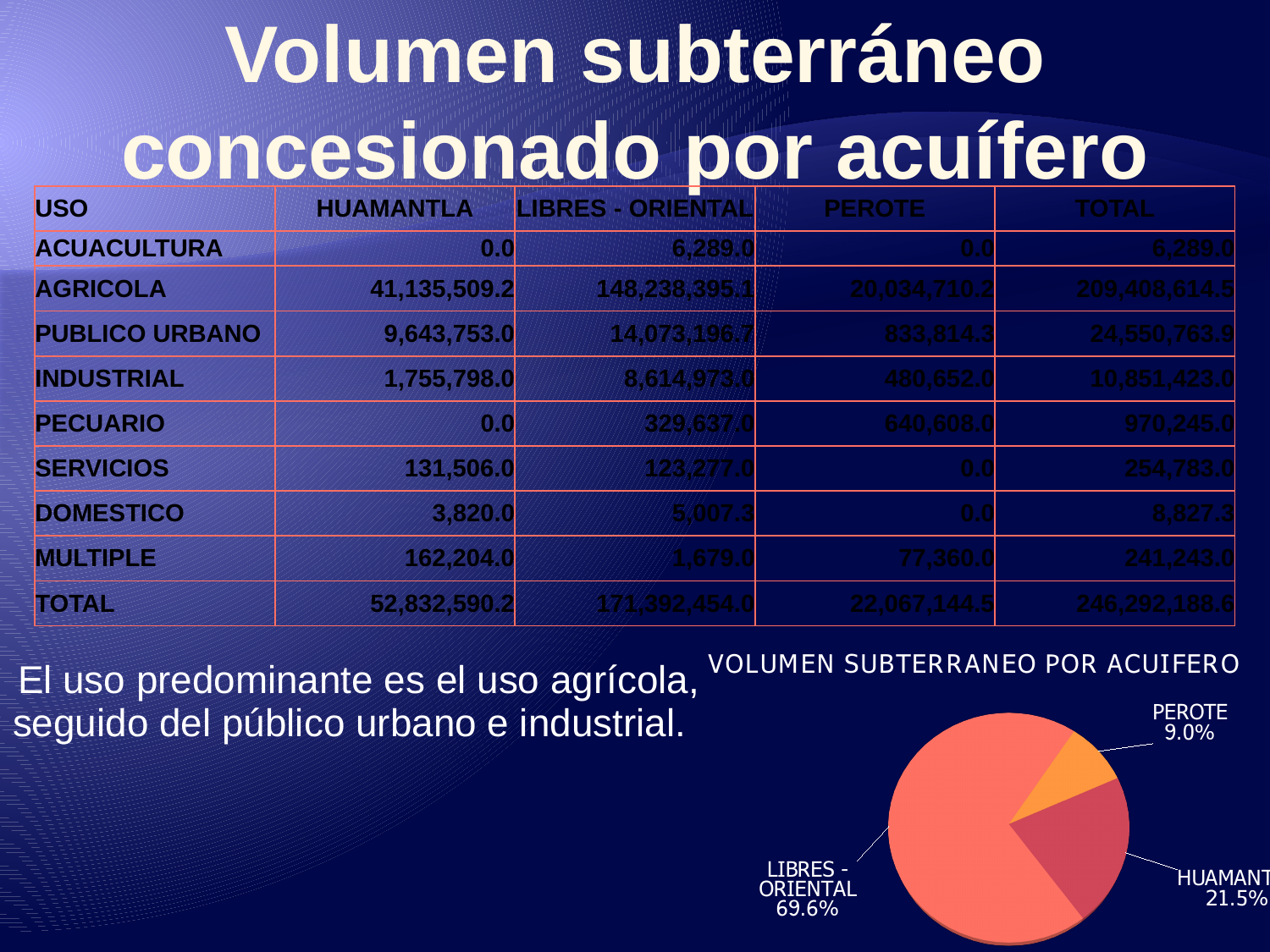

# Volumen subterráneo concesionado por acuífero
| USO | HUAMANTLA | LIBRES - ORIENTAL | PEROTE | TOTAL |
| --- | --- | --- | --- | --- |
| ACUACULTURA | 0.0 | 6,289.0 | 0.0 | 6,289.0 |
| AGRICOLA | 41,135,509.2 | 148,238,395.1 | 20,034,710.2 | 209,408,614.5 |
| PUBLICO URBANO | 9,643,753.0 | 14,073,196.7 | 833,814.3 | 24,550,763.9 |
| INDUSTRIAL | 1,755,798.0 | 8,614,973.0 | 480,652.0 | 10,851,423.0 |
| PECUARIO | 0.0 | 329,637.0 | 640,608.0 | 970,245.0 |
| SERVICIOS | 131,506.0 | 123,277.0 | 0.0 | 254,783.0 |
| DOMESTICO | 3,820.0 | 5,007.3 | 0.0 | 8,827.3 |
| MULTIPLE | 162,204.0 | 1,679.0 | 77,360.0 | 241,243.0 |
| TOTAL | 52,832,590.2 | 171,392,454.0 | 22,067,144.5 | 246,292,188.6 |

[unsupported chart]

El uso predominante es el uso agrícola, seguido del público urbano e industrial.